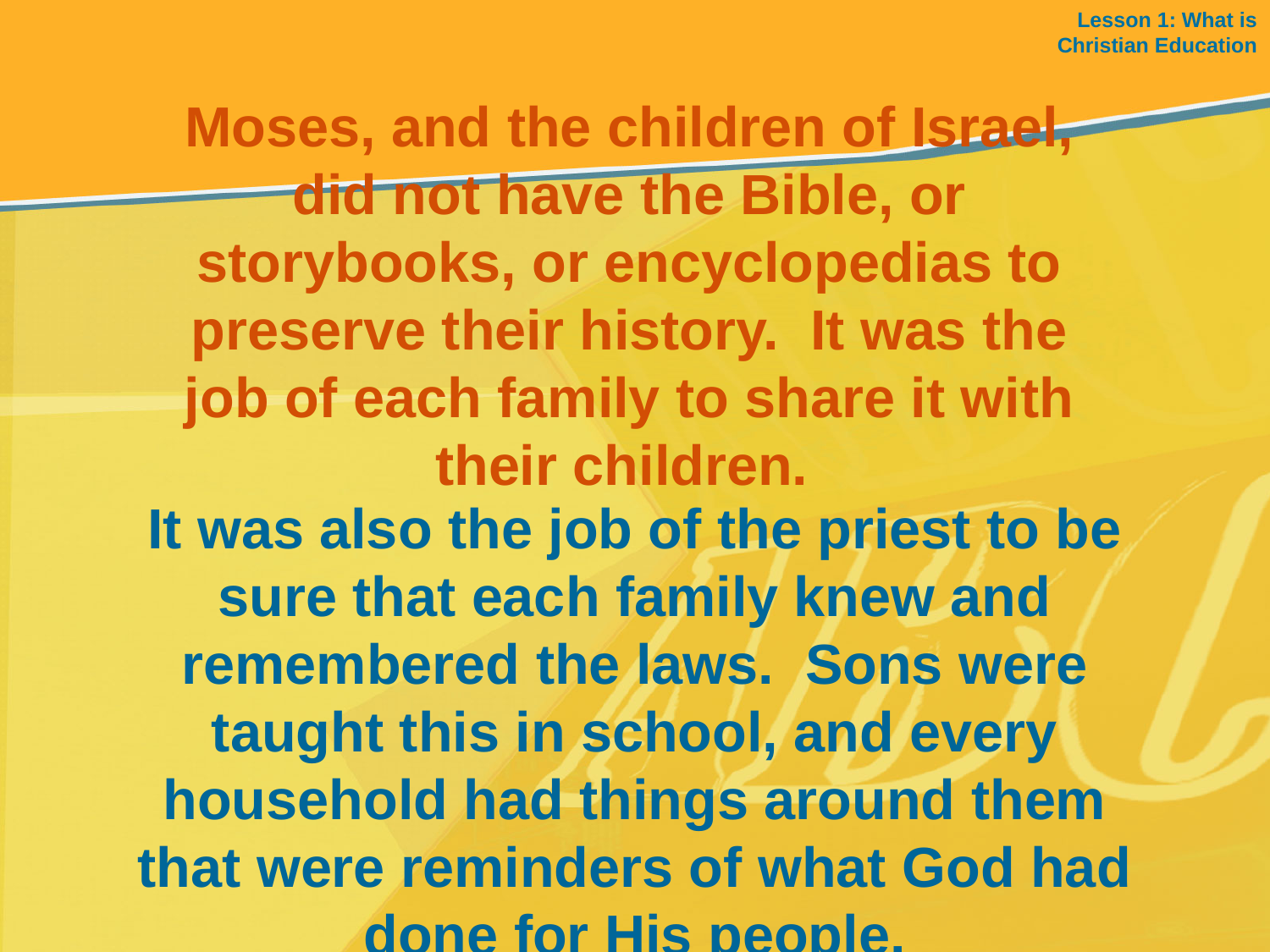

Lesson 1: What is Christian Education
Moses, and the children of Israel, did not have the Bible, or storybooks, or encyclopedias to preserve their history.  It was the job of each family to share it with their children.
It was also the job of the priest to be sure that each family knew and remembered the laws.  Sons were taught this in school, and every household had things around them that were reminders of what God had done for His people.